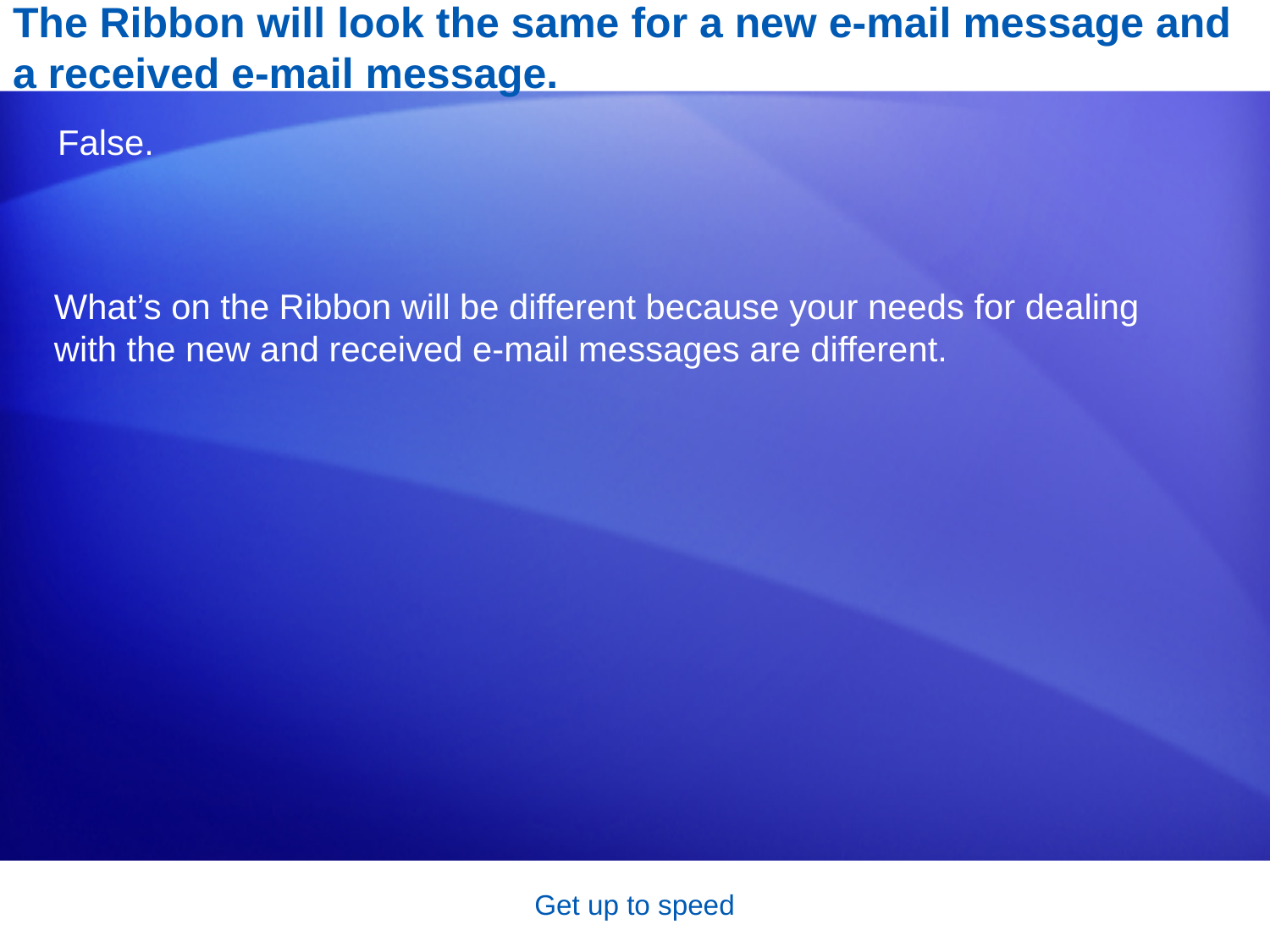

# The Ribbon will look the same for a new e-mail message and a received e-mail message.
False.
What’s on the Ribbon will be different because your needs for dealing with the new and received e-mail messages are different.
Get up to speed